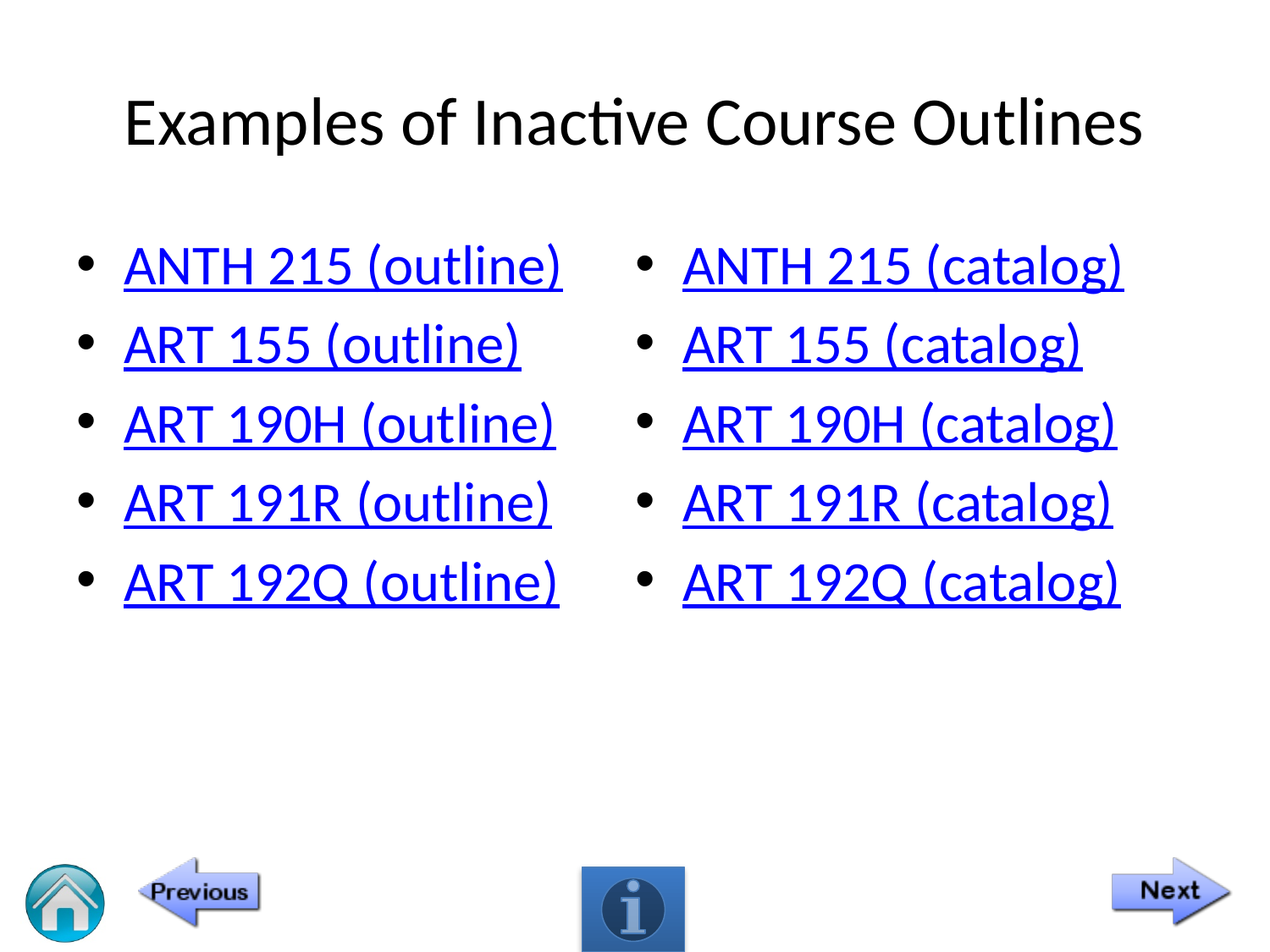

# Examples of Inactive Course Outlines
ANTH 215 (outline)
ART 155 (outline)
ART 190H (outline)
ART 191R (outline)
ART 192Q (outline)

ANTH 215 (catalog)
ART 155 (catalog)
ART 190H (catalog)
ART 191R (catalog)
ART 192Q (catalog)